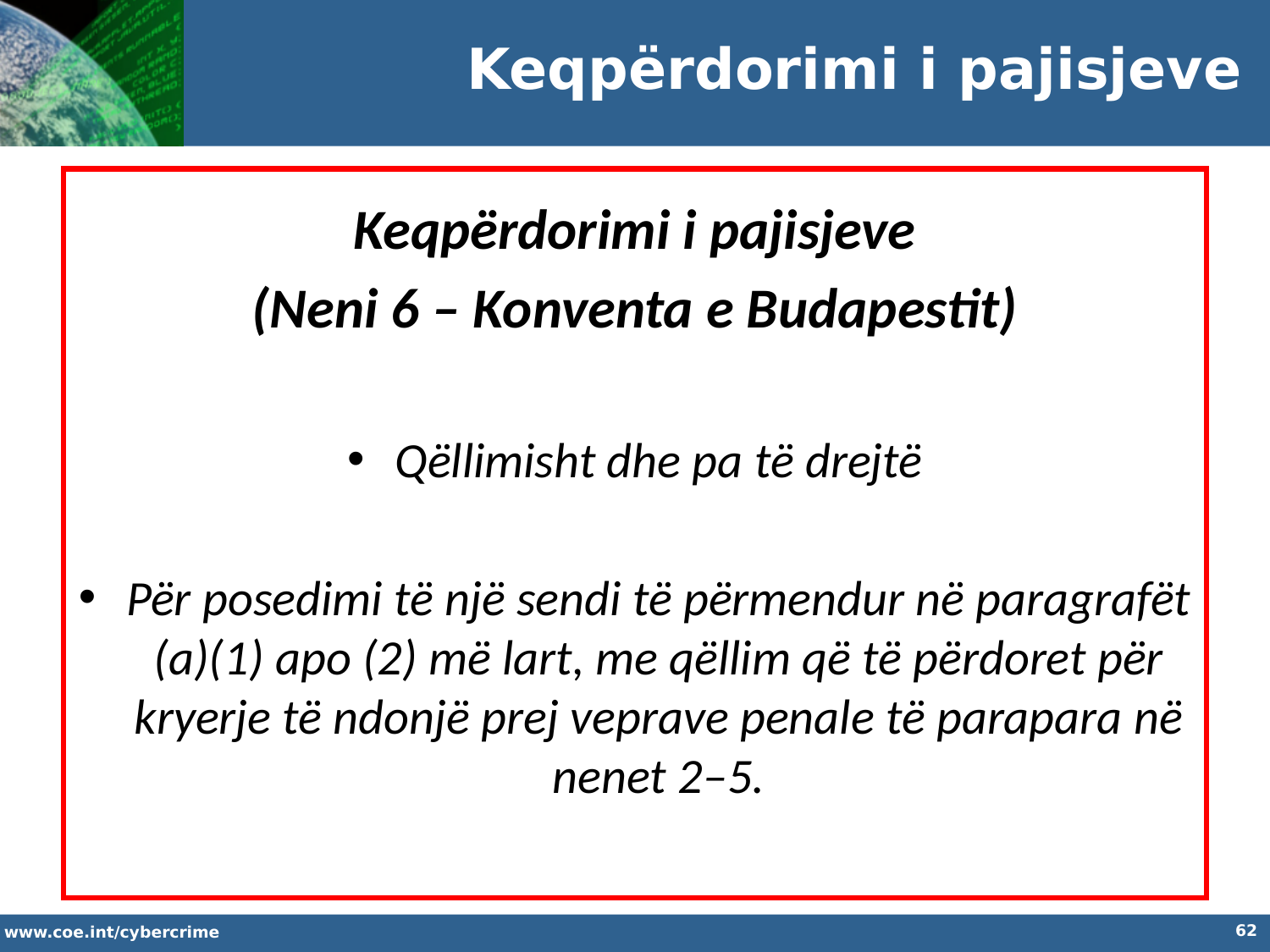

Keqpërdorimi i pajisjeve

Keqpërdorimi i pajisjeve
(Neni 6 – Konventa e Budapestit)

Qëllimisht dhe pa të drejtë

Për posedimi të një sendi të përmendur në paragrafët (a)(1) apo (2) më lart, me qëllim që të përdoret për kryerje të ndonjë prej veprave penale të parapara në nenet 2–5.